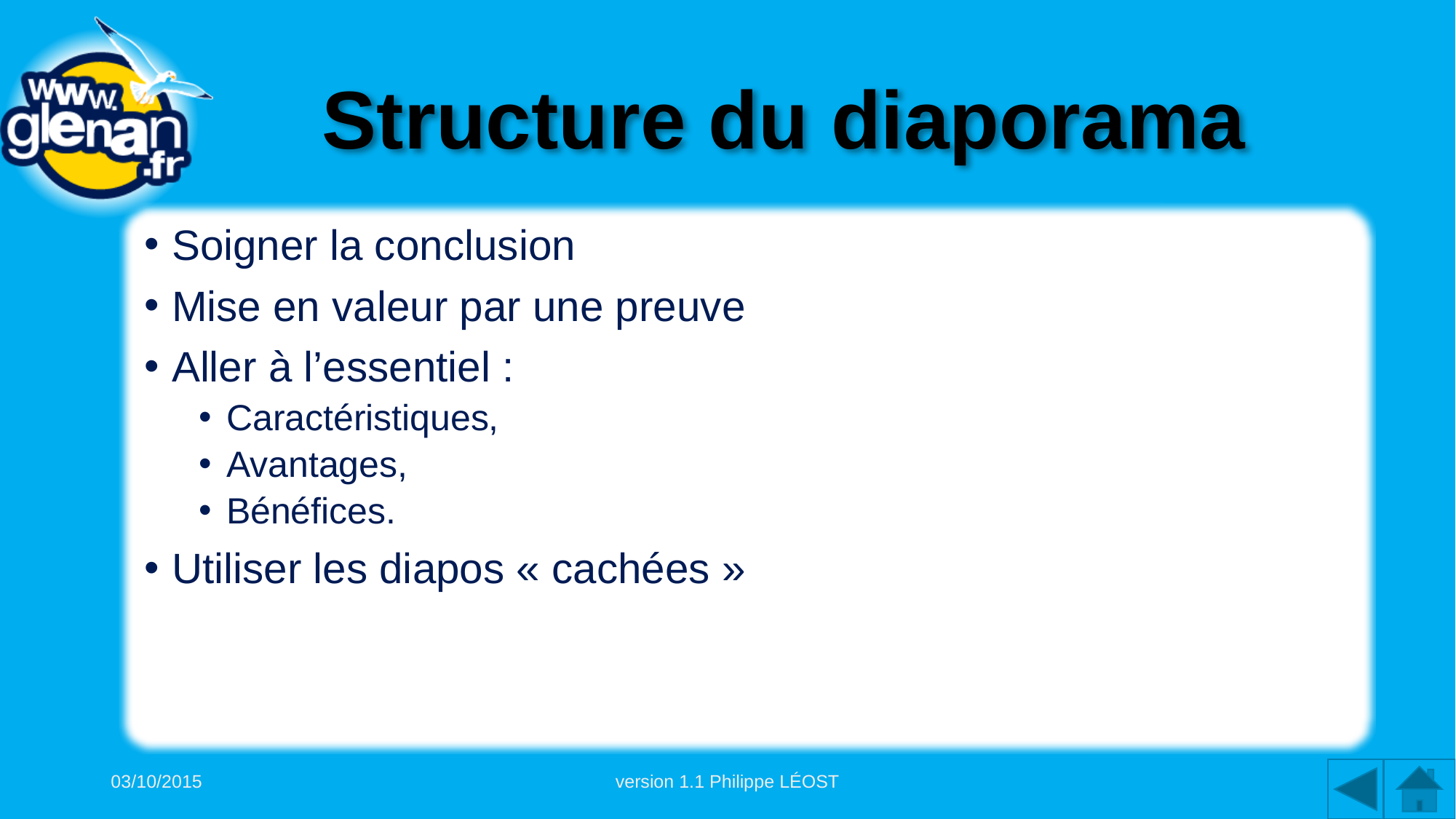

# Structure du diaporama
Soigner la conclusion
Mise en valeur par une preuve
Aller à l’essentiel :
Caractéristiques,
Avantages,
Bénéfices.
Utiliser les diapos « cachées »

03/10/2015
version 1.1 Philippe LÉOST